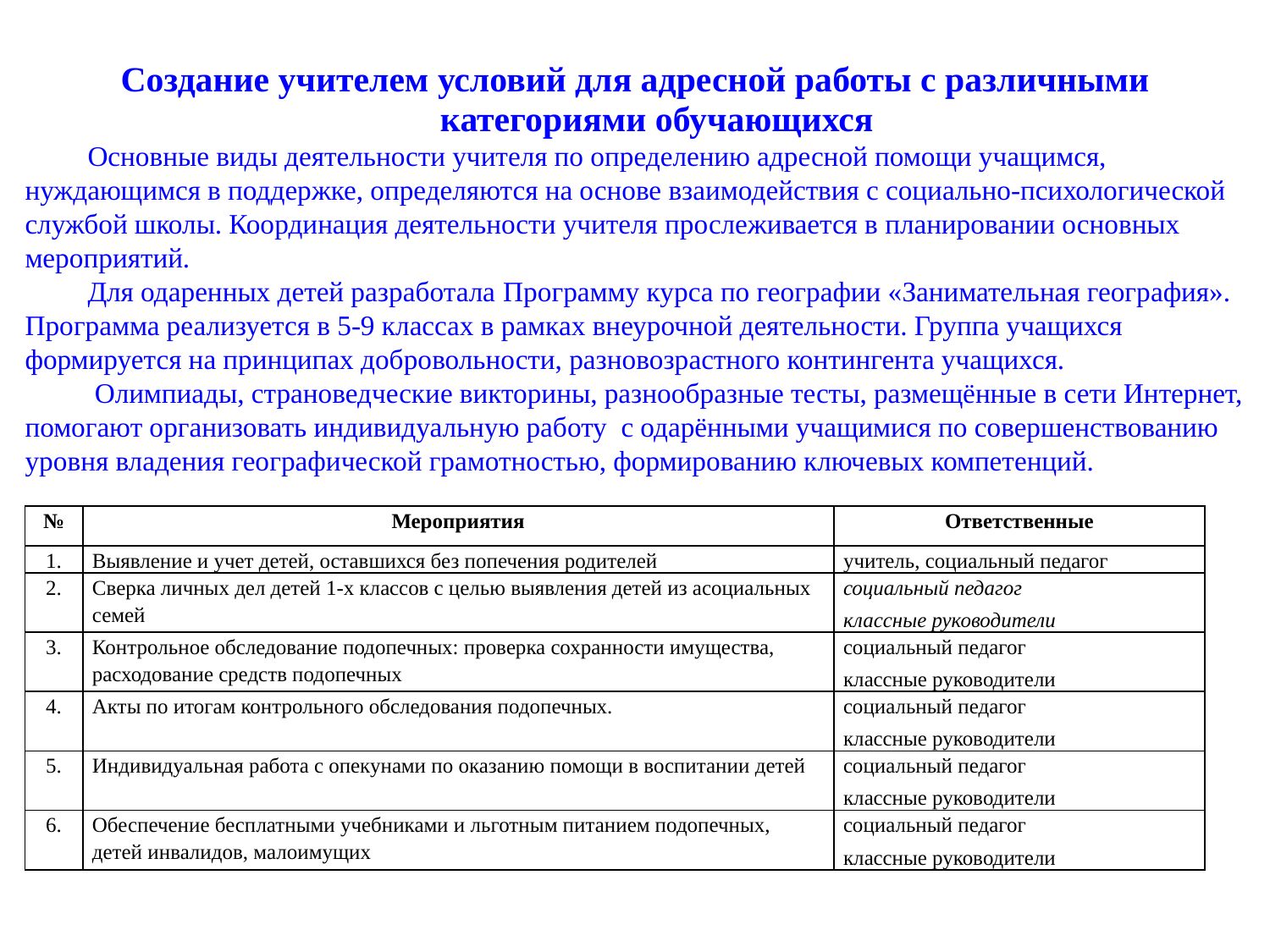

# Создание учителем условий для адресной работы с различными категориями обучающихся
Основные виды деятельности учителя по определению адресной помощи учащимся, нуждающимся в поддержке, определяются на основе взаимодействия с социально-психологической службой школы. Координация деятельности учителя прослеживается в планировании основных мероприятий.
Для одаренных детей разработала Программу курса по географии «Занимательная география». Программа реализуется в 5-9 классах в рамках внеурочной деятельности. Группа учащихся формируется на принципах добровольности, разновозрастного контингента учащихся.
 Олимпиады, страноведческие викторины, разнообразные тесты, размещённые в сети Интернет, помогают организовать индивидуальную работу  с одарёнными учащимися по совершенствованию уровня владения географической грамотностью, формированию ключевых компетенций.

| № | Мероприятия | Ответственные |
| --- | --- | --- |
| 1. | Выявление и учет детей, оставшихся без попечения родителей | учитель, социальный педагог |
| 2. | Сверка личных дел детей 1-х классов с целью выявления детей из асоциальных семей | социальный педагог классные руководители |
| 3. | Контрольное обследование подопечных: проверка сохранности имущества, расходование средств подопечных | социальный педагог классные руководители |
| 4. | Акты по итогам контрольного обследования подопечных. | социальный педагог классные руководители |
| 5. | Индивидуальная работа с опекунами по оказанию помощи в воспитании детей | социальный педагог классные руководители |
| 6. | Обеспечение бесплатными учебниками и льготным питанием подопечных, детей инвалидов, малоимущих | социальный педагог классные руководители |